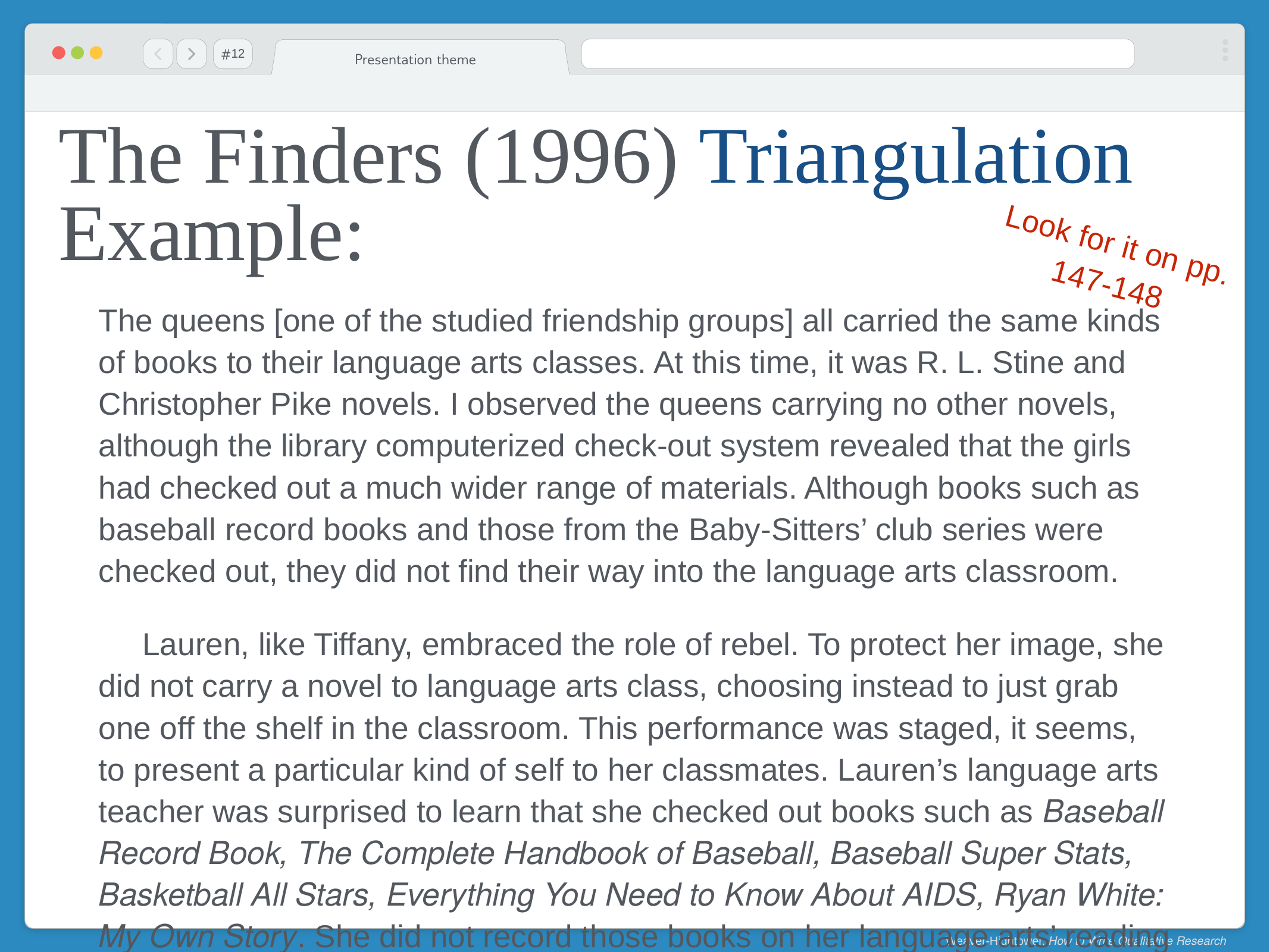

#
Presentation theme
12
# The Finders (1996) Triangulation Example:
Look for it on pp. 147-148
The queens [one of the studied friendship groups] all carried the same kinds of books to their language arts classes. At this time, it was R. L. Stine and Christopher Pike novels. I observed the queens carrying no other novels, although the library computerized check-out system revealed that the girls had checked out a much wider range of materials. Although books such as baseball record books and those from the Baby-Sitters’ club series were checked out, they did not find their way into the language arts classroom.
     Lauren, like Tiffany, embraced the role of rebel. To protect her image, she did not carry a novel to language arts class, choosing instead to just grab one off the shelf in the classroom. This performance was staged, it seems, to present a particular kind of self to her classmates. Lauren’s language arts teacher was surprised to learn that she checked out books such as Baseball Record Book, The Complete Handbook of Baseball, Baseball Super Stats, Basketball All Stars, Everything You Need to Know About AIDS, Ryan White: My Own Story. She did not record those books on her language arts’ reading record, and her language arts teacher had not seen any of them during class. Clearly, sports books did not carry currency with the queens, and Lauren felt compelled to conceal her interest in athletics. Of the 39 books that Lauren had checked out of the junior high library (21 of which were nonfiction), only 2 entered her language arts classroom (both fiction).